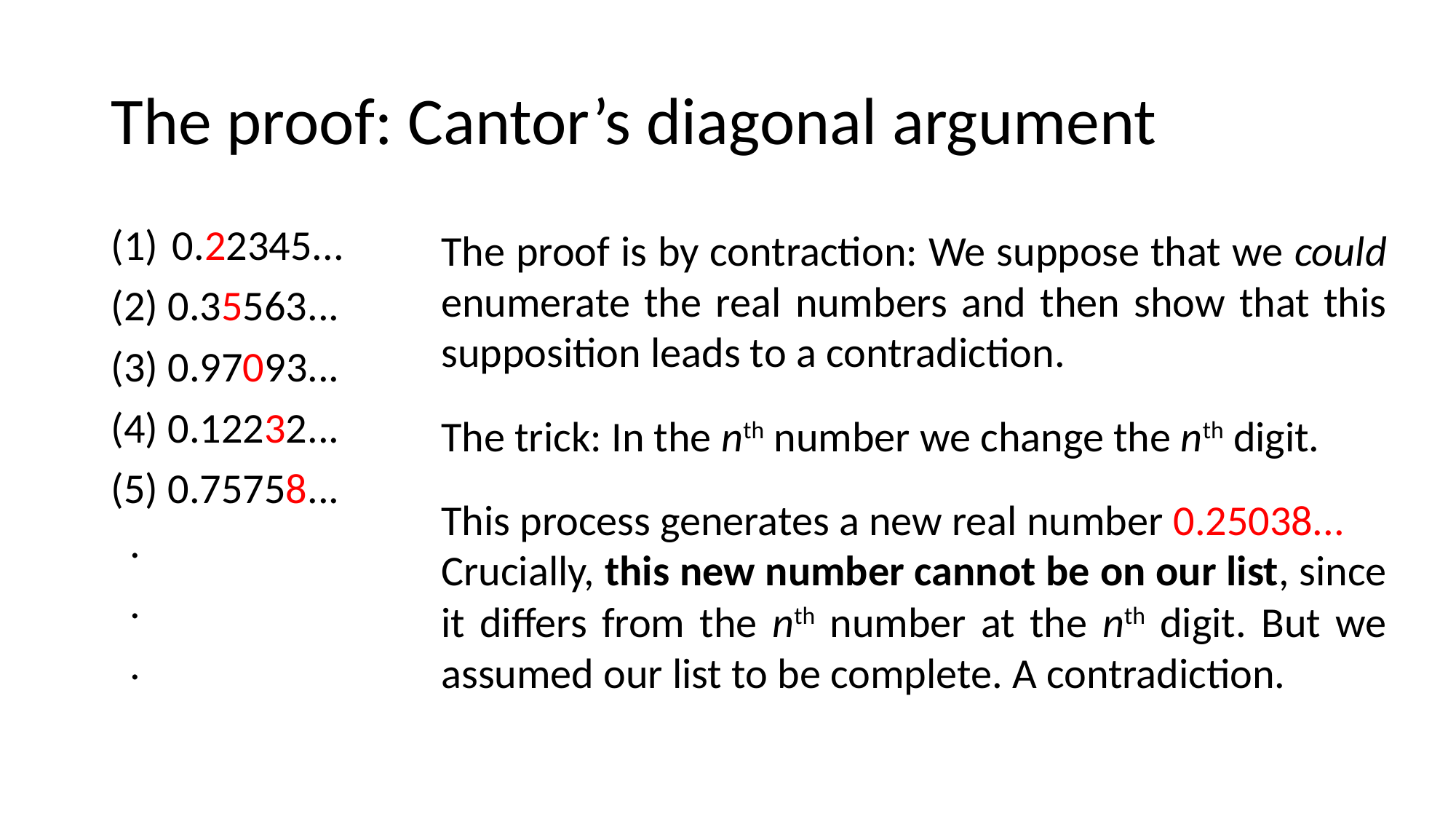

# The proof: Cantor’s diagonal argument
0.22345...
(2) 0.35563...
(3) 0.97093...
(4) 0.12232...
(5) 0.75758...
The proof is by contraction: We suppose that we could enumerate the real numbers and then show that this supposition leads to a contradiction.

The trick: In the nth number we change the nth digit.

This process generates a new real number 0.25038...
Crucially, this new number cannot be on our list, since it differs from the nth number at the nth digit. But we assumed our list to be complete. A contradiction.
  .
  .
  .